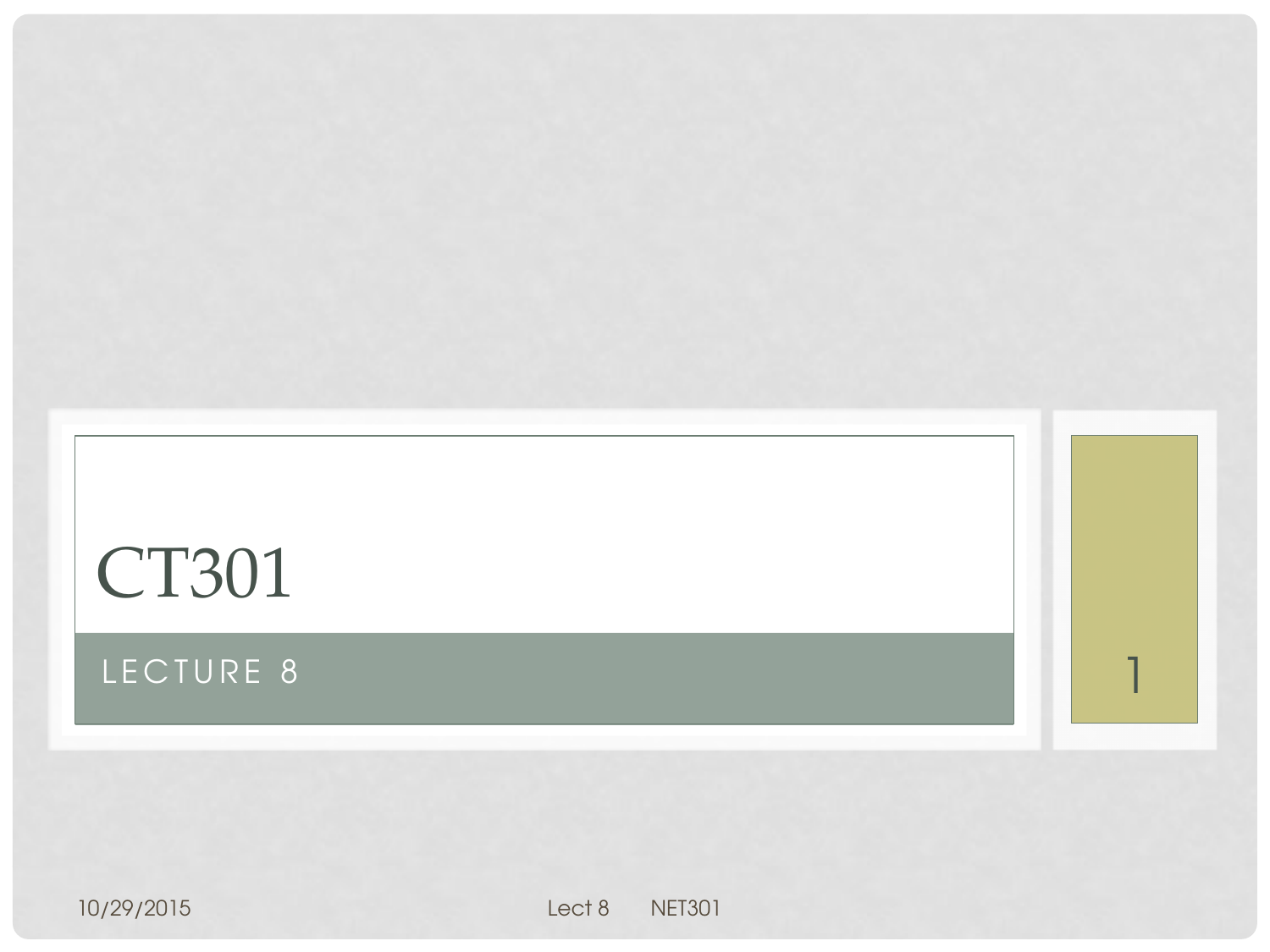

# CT301
1
LECTURE 8
10/29/2015
Lect 8       NET301